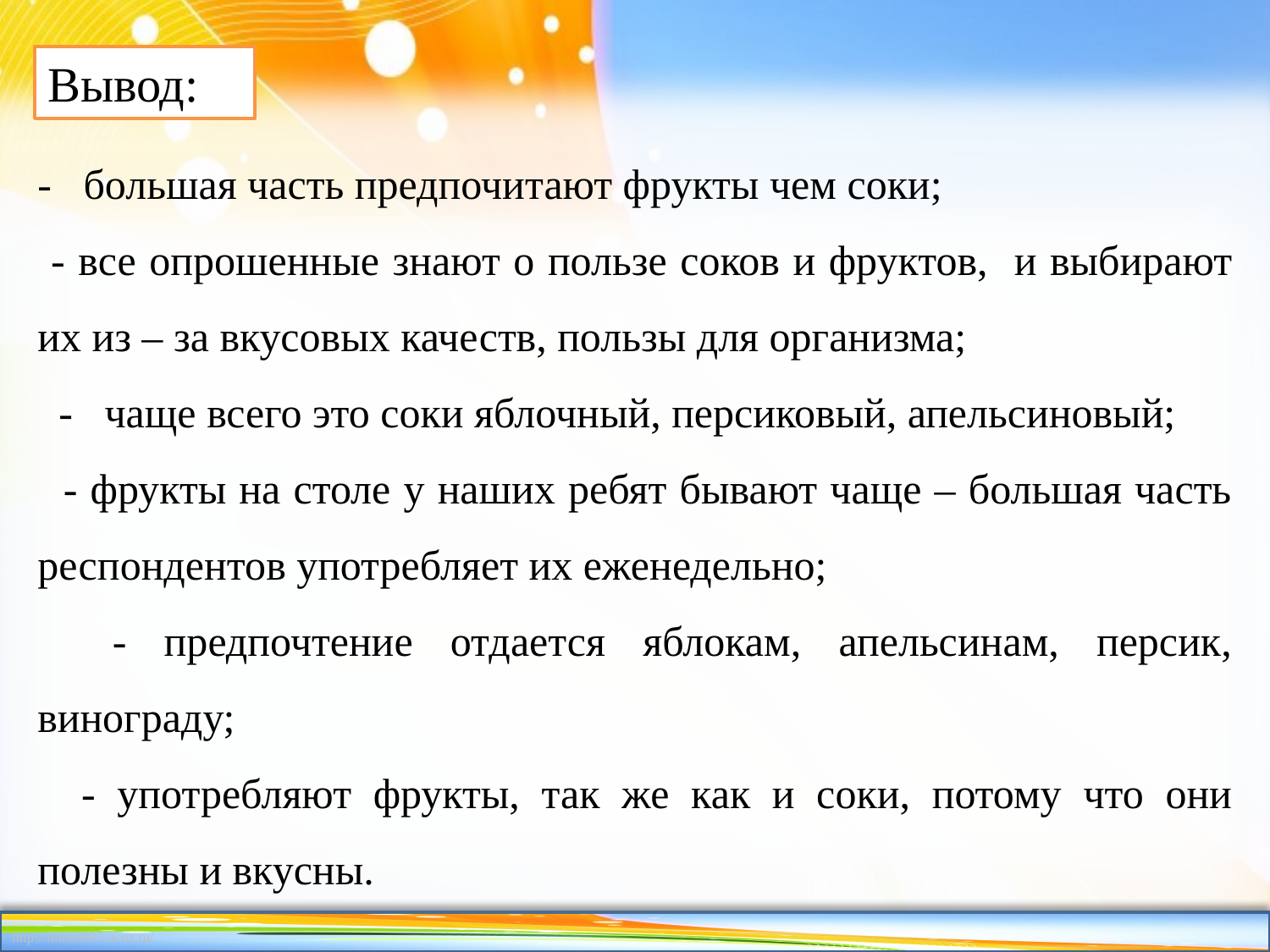

Вывод:
-   большая часть предпочитают фрукты чем соки;
 - все опрошенные знают о пользе соков и фруктов,  и выбирают их из – за вкусовых качеств, пользы для организма;
  -   чаще всего это соки яблочный, персиковый, апельсиновый;
  - фрукты на столе у наших ребят бывают чаще – большая часть респондентов употребляет их еженедельно;
  - предпочтение отдается яблокам, апельсинам, персик, винограду;
  - употребляют фрукты, так же как и соки, потому что они полезны и вкусны.